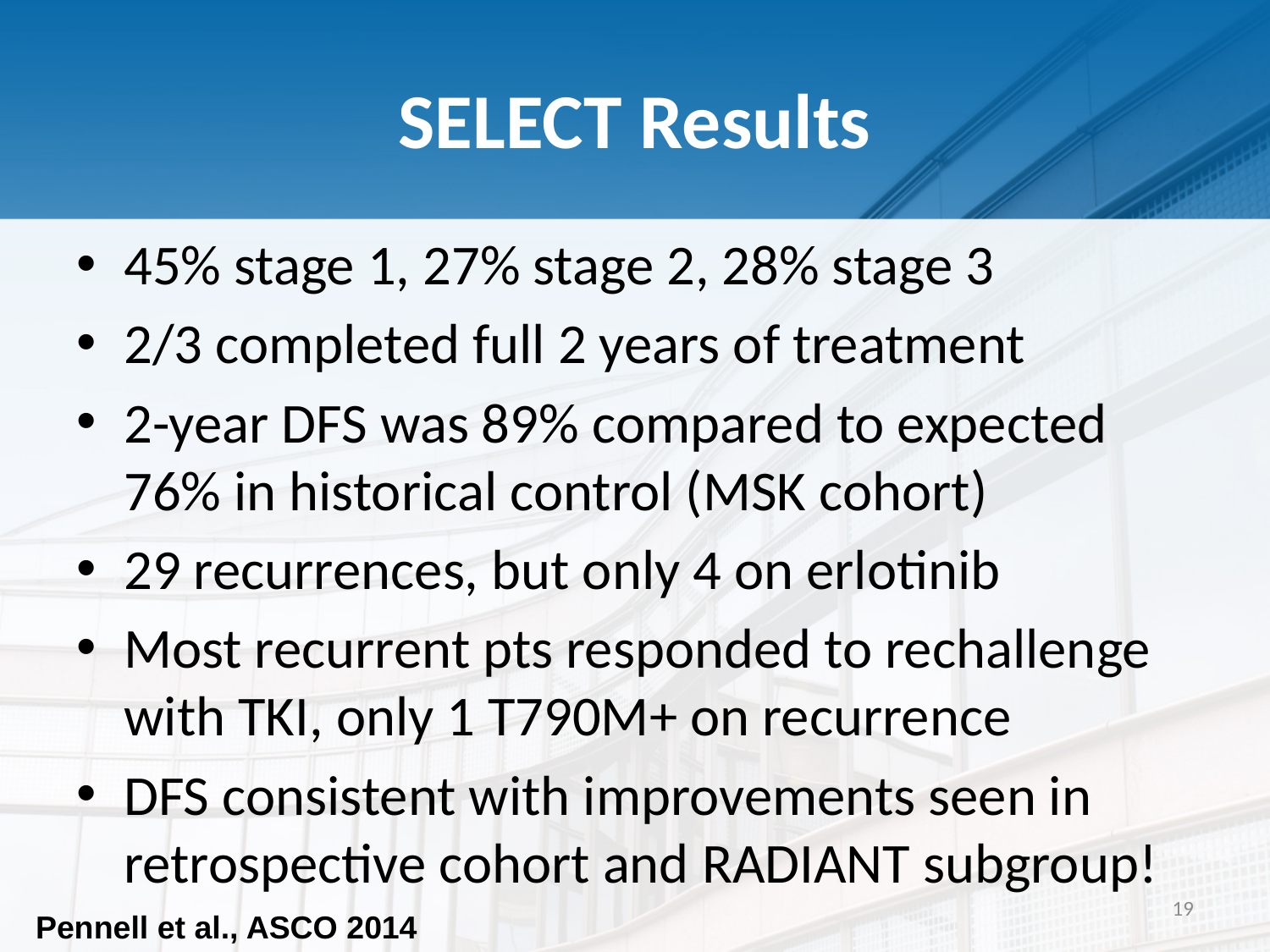

# SELECT Results
45% stage 1, 27% stage 2, 28% stage 3
2/3 completed full 2 years of treatment
2-year DFS was 89% compared to expected 76% in historical control (MSK cohort)
29 recurrences, but only 4 on erlotinib
Most recurrent pts responded to rechallenge with TKI, only 1 T790M+ on recurrence
DFS consistent with improvements seen in retrospective cohort and RADIANT subgroup!
19
Pennell et al., ASCO 2014